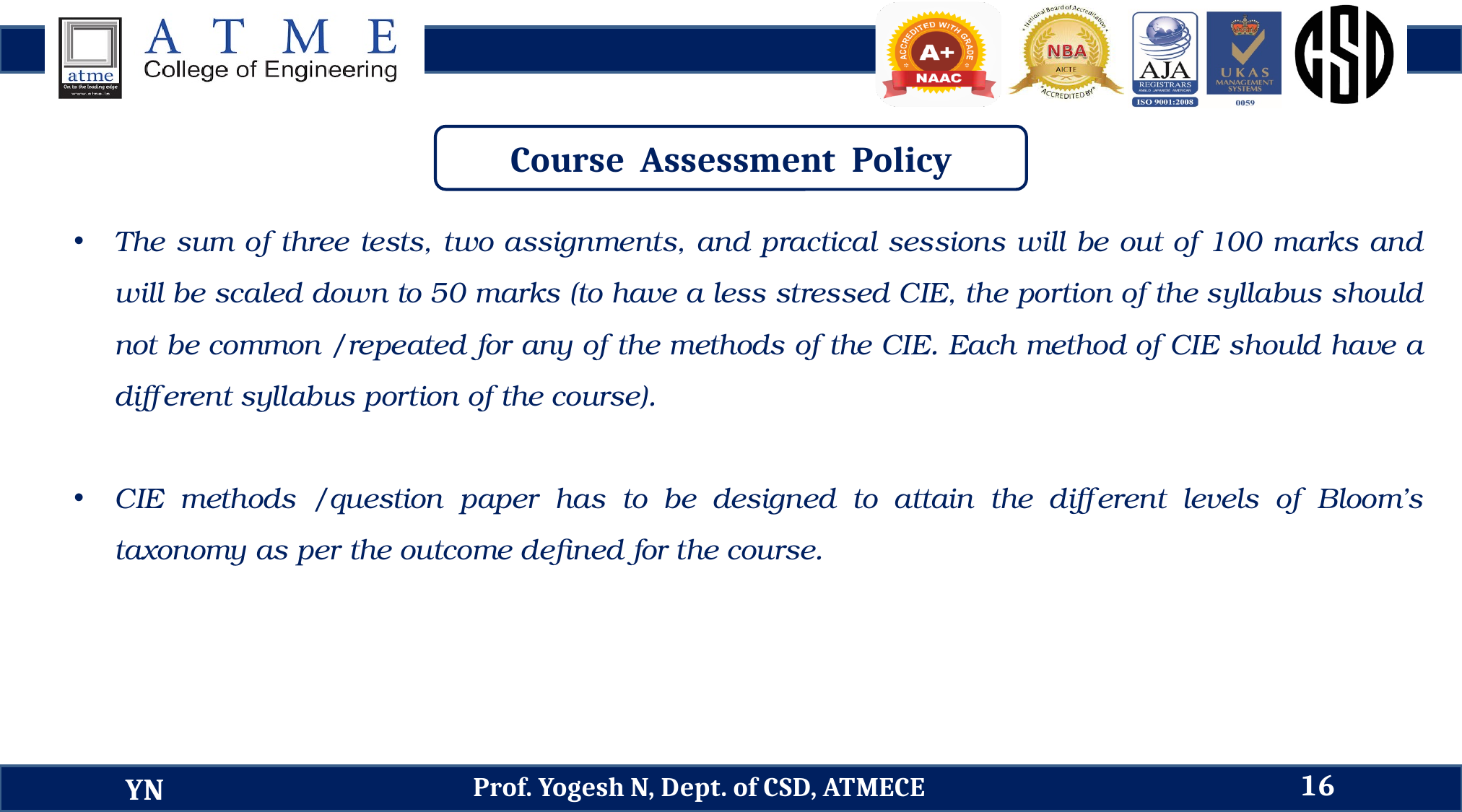

Course  Assessment  Policy
The sum of three tests, two assignments, and practical sessions will be out of 100 marks and will be scaled down to 50 marks (to have a less stressed CIE, the portion of the syllabus should not be common /repeated for any of the methods of the CIE. Each method of CIE should have a different syllabus portion of the course).

CIE methods /question paper has to be designed to attain the different levels of Bloom’s taxonomy as per the outcome defined for the course.
16
Prof. Yogesh N, Dept. of CSD, ATMECE
YN